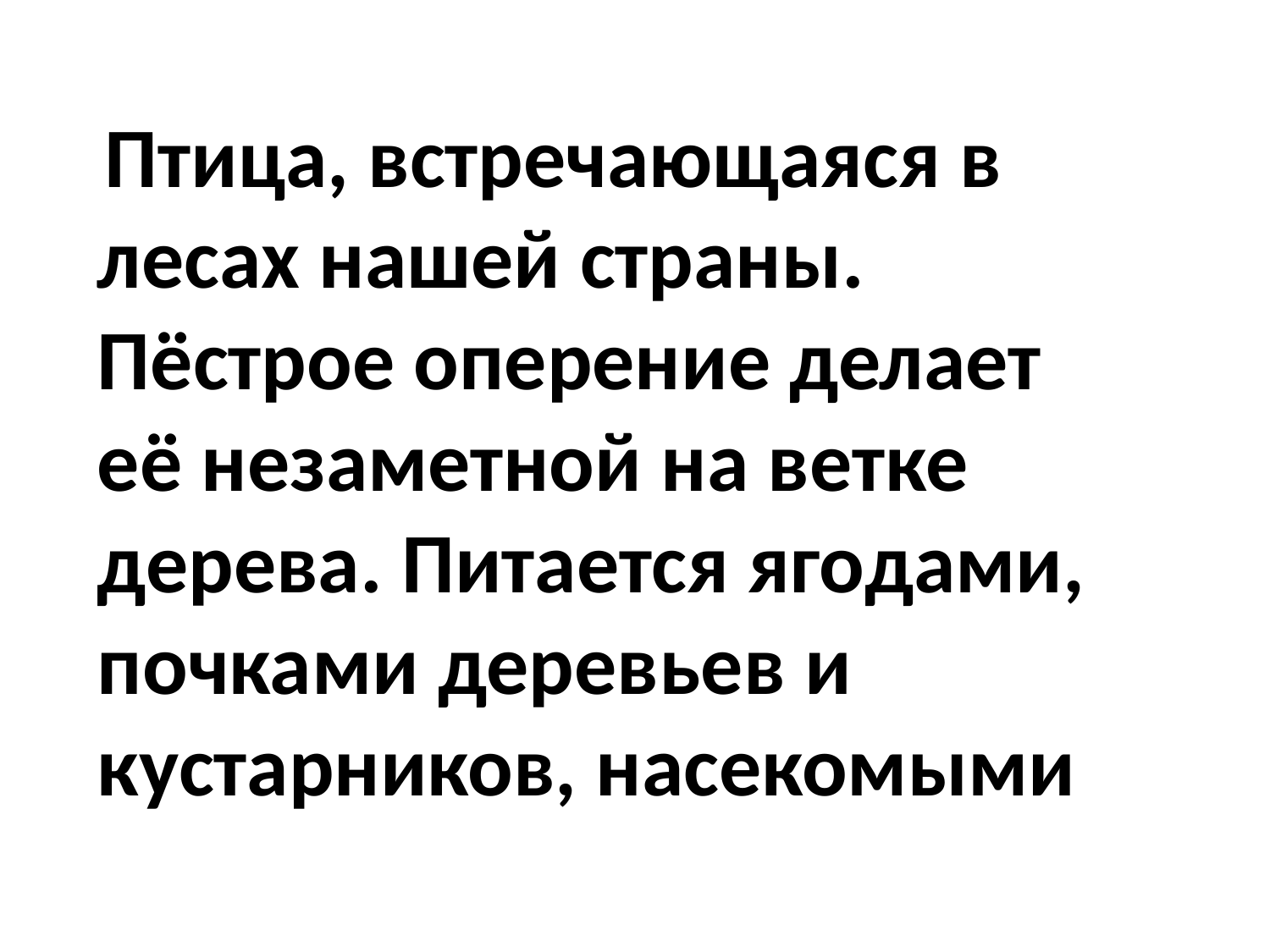

Птица, встречающаяся в лесах нашей страны. Пёстрое оперение делает её незаметной на ветке дерева. Питается ягодами, почками деревьев и кустарников, насекомыми